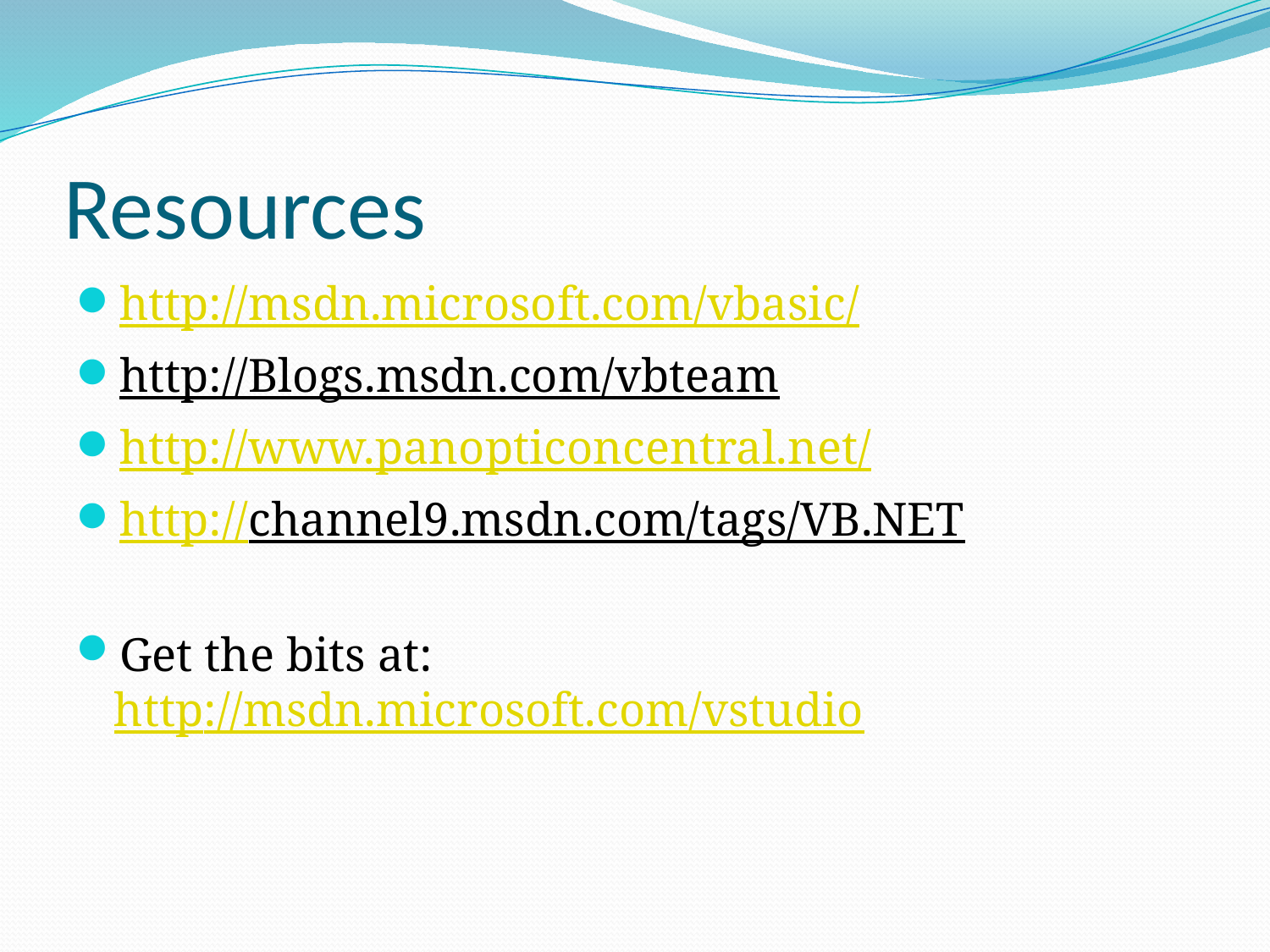

# Resources
http://msdn.microsoft.com/vbasic/
http://Blogs.msdn.com/vbteam
http://www.panopticoncentral.net/
http://channel9.msdn.com/tags/VB.NET

Get the bits at:
http://msdn.microsoft.com/vstudio